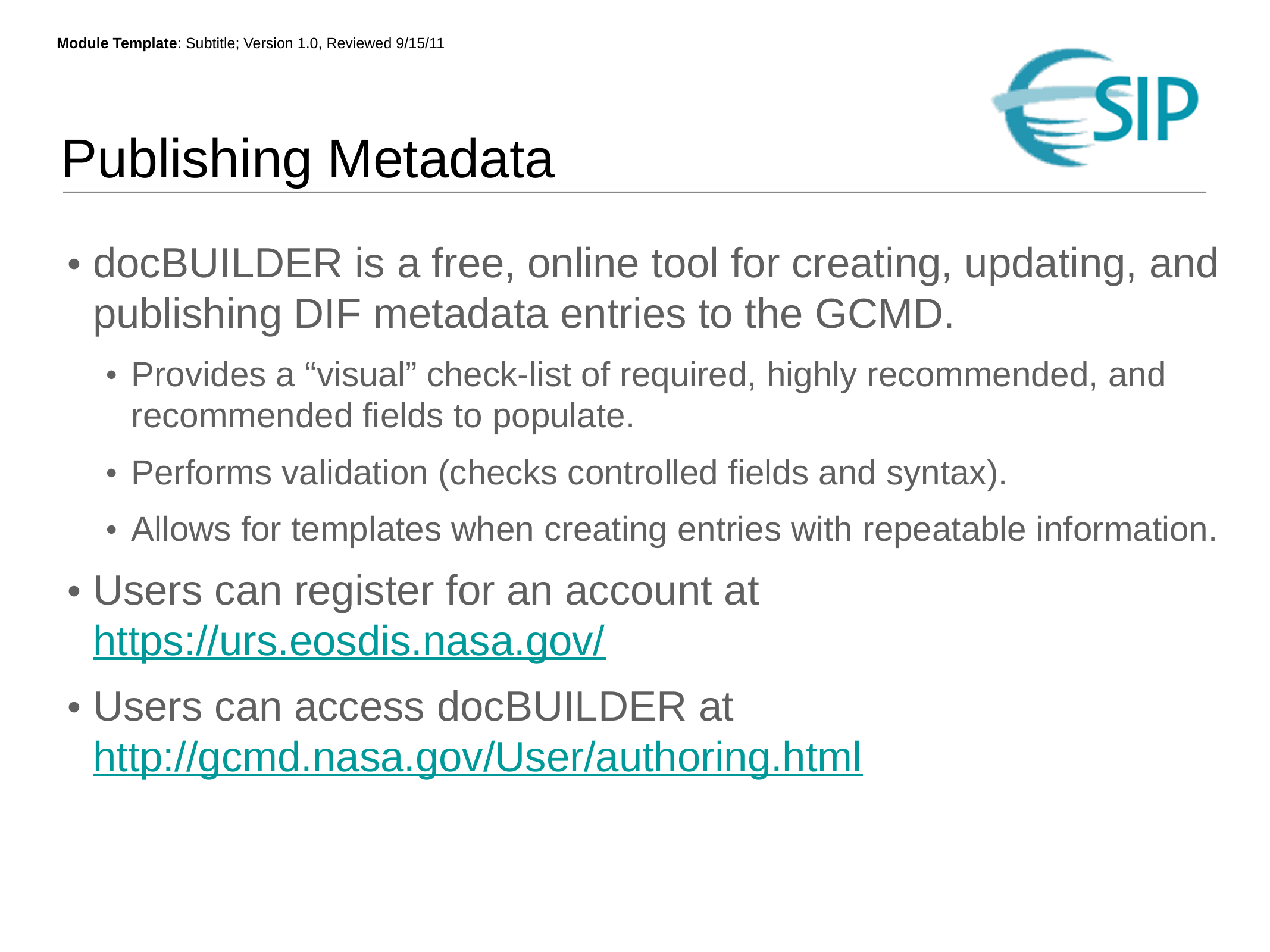

# Publishing Metadata
docBUILDER is a free, online tool for creating, updating, and publishing DIF metadata entries to the GCMD.
Provides a “visual” check-list of required, highly recommended, and recommended fields to populate.
Performs validation (checks controlled fields and syntax).
Allows for templates when creating entries with repeatable information.
Users can register for an account at https://urs.eosdis.nasa.gov/
Users can access docBUILDER at http://gcmd.nasa.gov/User/authoring.html